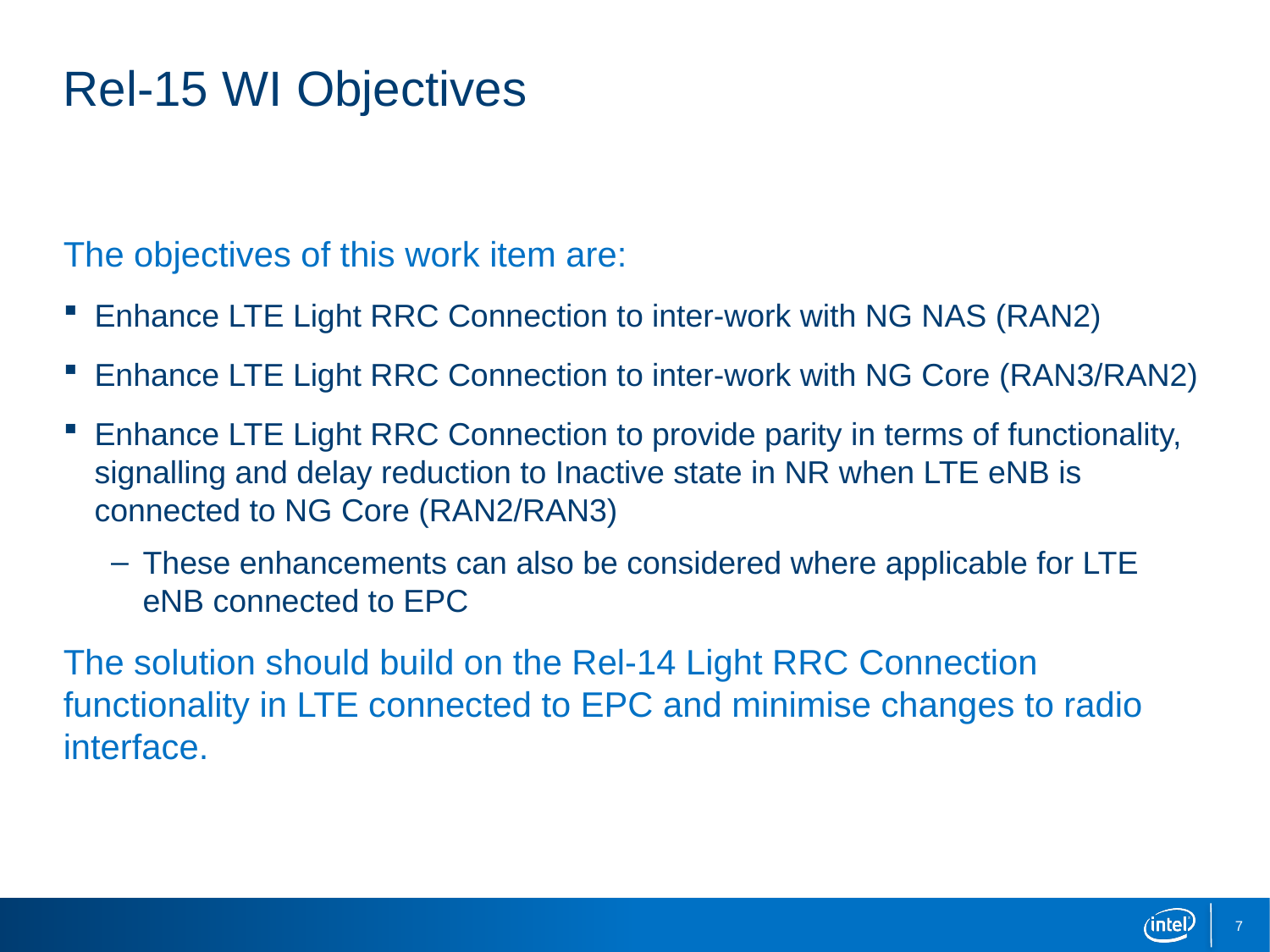

# Rel-15 WI Objectives
The objectives of this work item are:
Enhance LTE Light RRC Connection to inter-work with NG NAS (RAN2)
Enhance LTE Light RRC Connection to inter-work with NG Core (RAN3/RAN2)
Enhance LTE Light RRC Connection to provide parity in terms of functionality, signalling and delay reduction to Inactive state in NR when LTE eNB is connected to NG Core (RAN2/RAN3)
These enhancements can also be considered where applicable for LTE eNB connected to EPC
The solution should build on the Rel-14 Light RRC Connection functionality in LTE connected to EPC and minimise changes to radio interface.

7